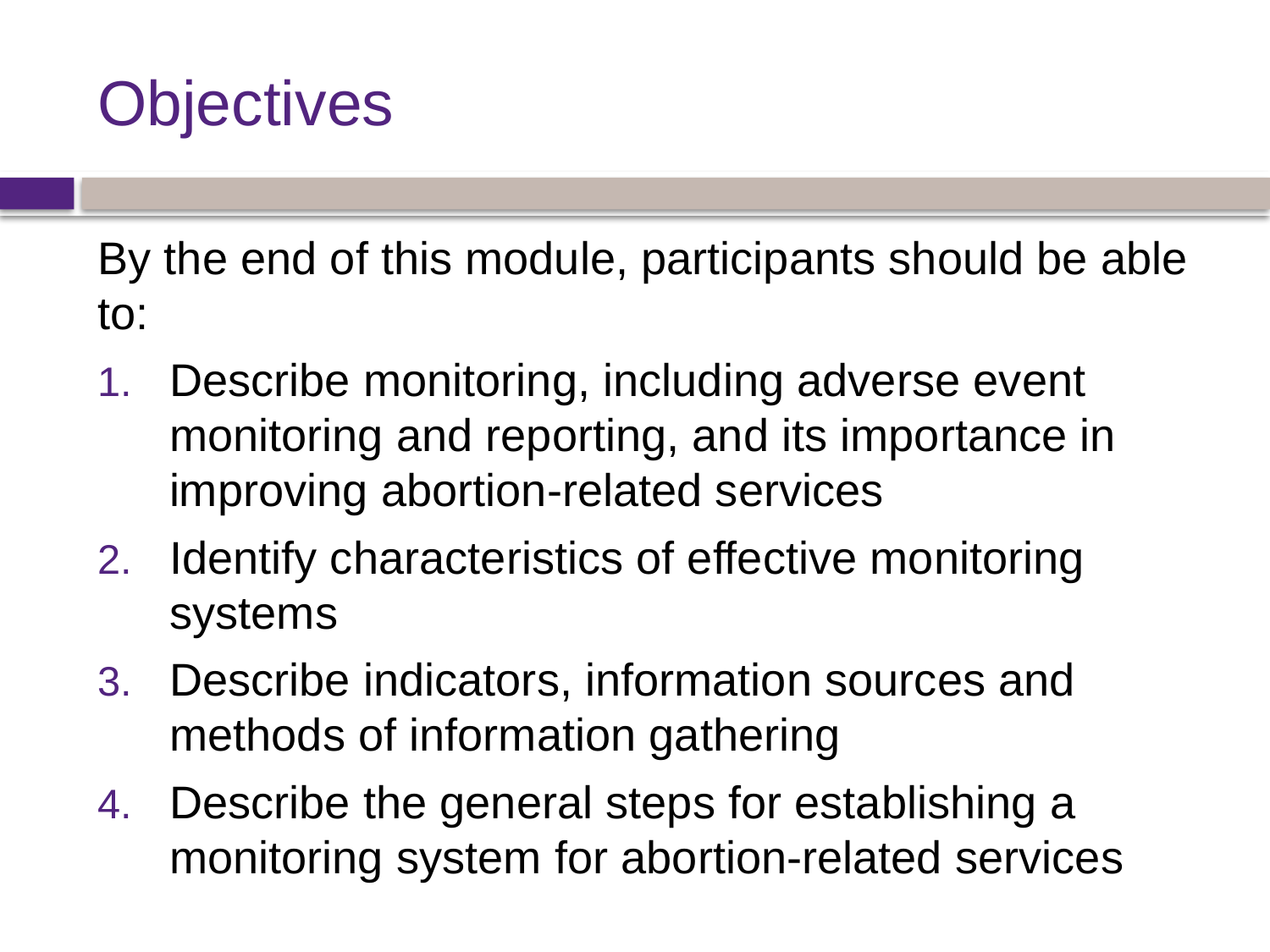

# Objectives
By the end of this module, participants should be able to:
Describe monitoring, including adverse event monitoring and reporting, and its importance in improving abortion-related services
Identify characteristics of effective monitoring systems
Describe indicators, information sources and methods of information gathering
Describe the general steps for establishing a monitoring system for abortion-related services